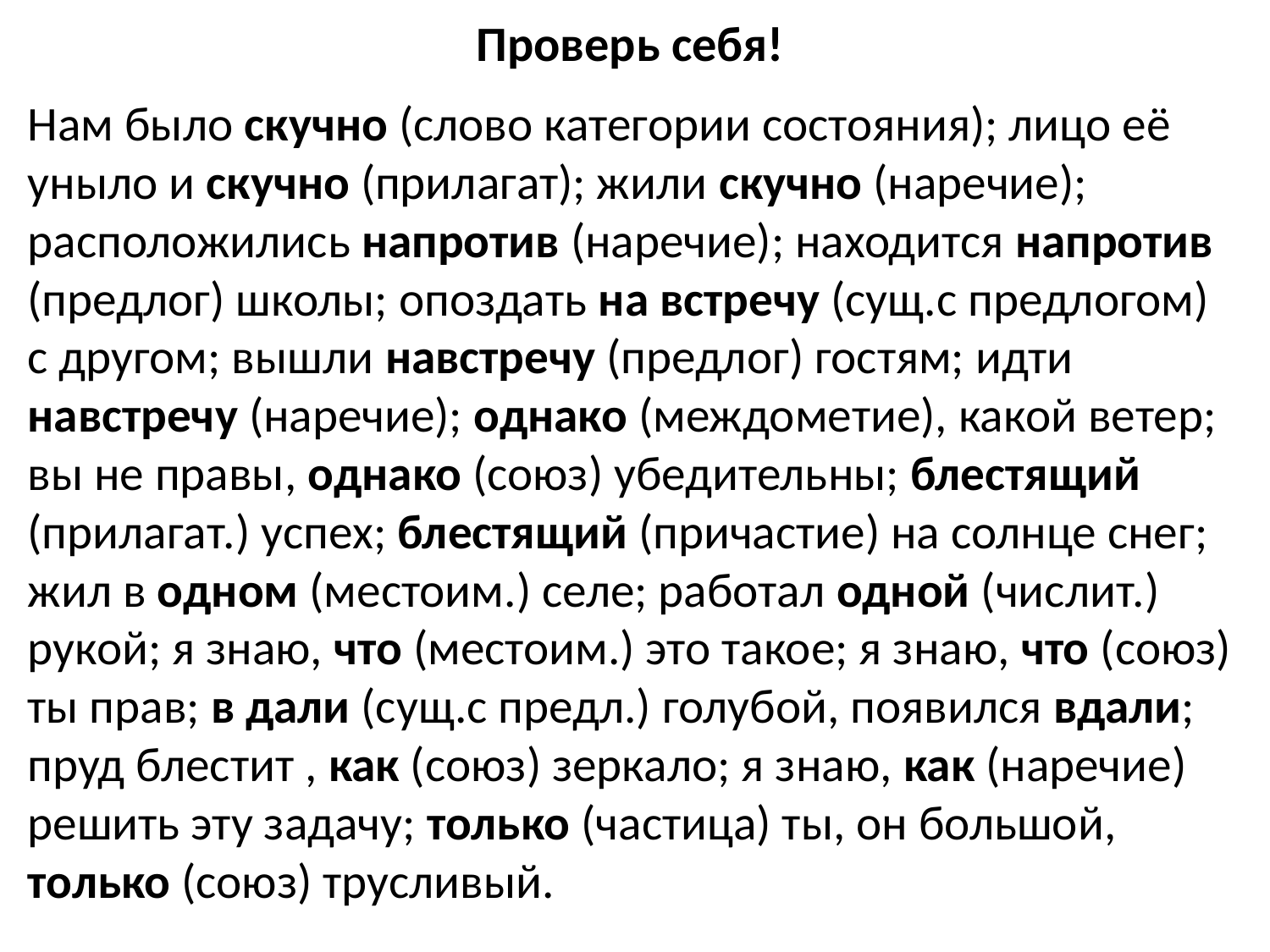

# Проверь себя!
Нам было скучно (слово категории состояния); лицо её уныло и скучно (прилагат); жили скучно (наречие); расположились напротив (наречие); находится напротив (предлог) школы; опоздать на встречу (сущ.с предлогом) с другом; вышли навстречу (предлог) гостям; идти навстречу (наречие); однако (междометие), какой ветер; вы не правы, однако (союз) убедительны; блестящий (прилагат.) успех; блестящий (причастие) на солнце снег; жил в одном (местоим.) селе; работал одной (числит.) рукой; я знаю, что (местоим.) это такое; я знаю, что (союз) ты прав; в дали (сущ.с предл.) голубой, появился вдали; пруд блестит , как (союз) зеркало; я знаю, как (наречие) решить эту задачу; только (частица) ты, он большой, только (союз) трусливый.